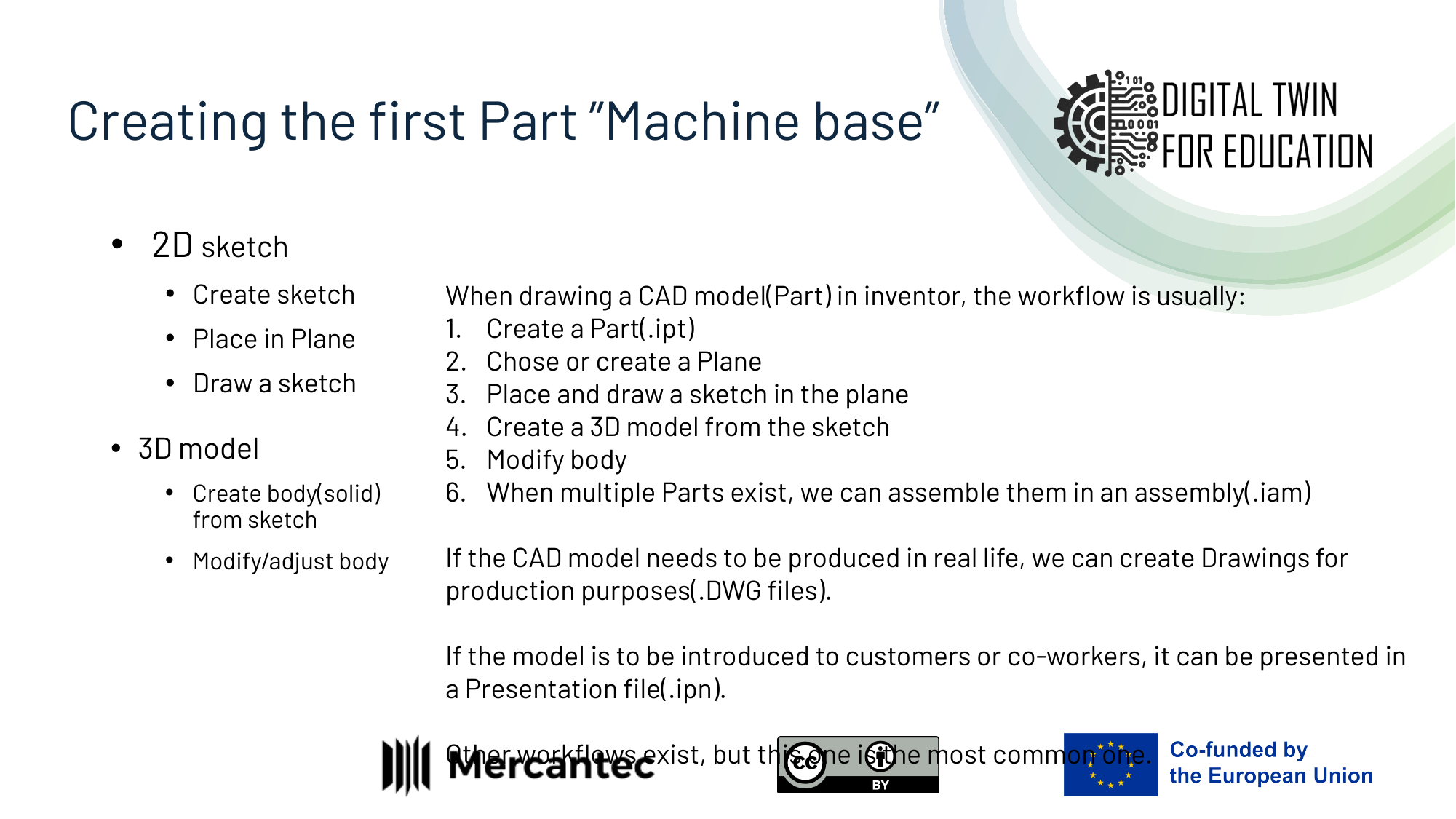

# Creating the first Part ”Machine base”
2D sketch
Create sketch
Place in Plane
Draw a sketch
When drawing a CAD model(Part) in inventor, the workflow is usually:
Create a Part(.ipt)
Chose or create a Plane
Place and draw a sketch in the plane
Create a 3D model from the sketch
Modify body
When multiple Parts exist, we can assemble them in an assembly(.iam)

If the CAD model needs to be produced in real life, we can create Drawings for production purposes(.DWG files).

If the model is to be introduced to customers or co-workers, it can be presented in a Presentation file(.ipn).

Other workflows exist, but this one is the most common one.
3D model
Create body(solid) from sketch
Modify/adjust body